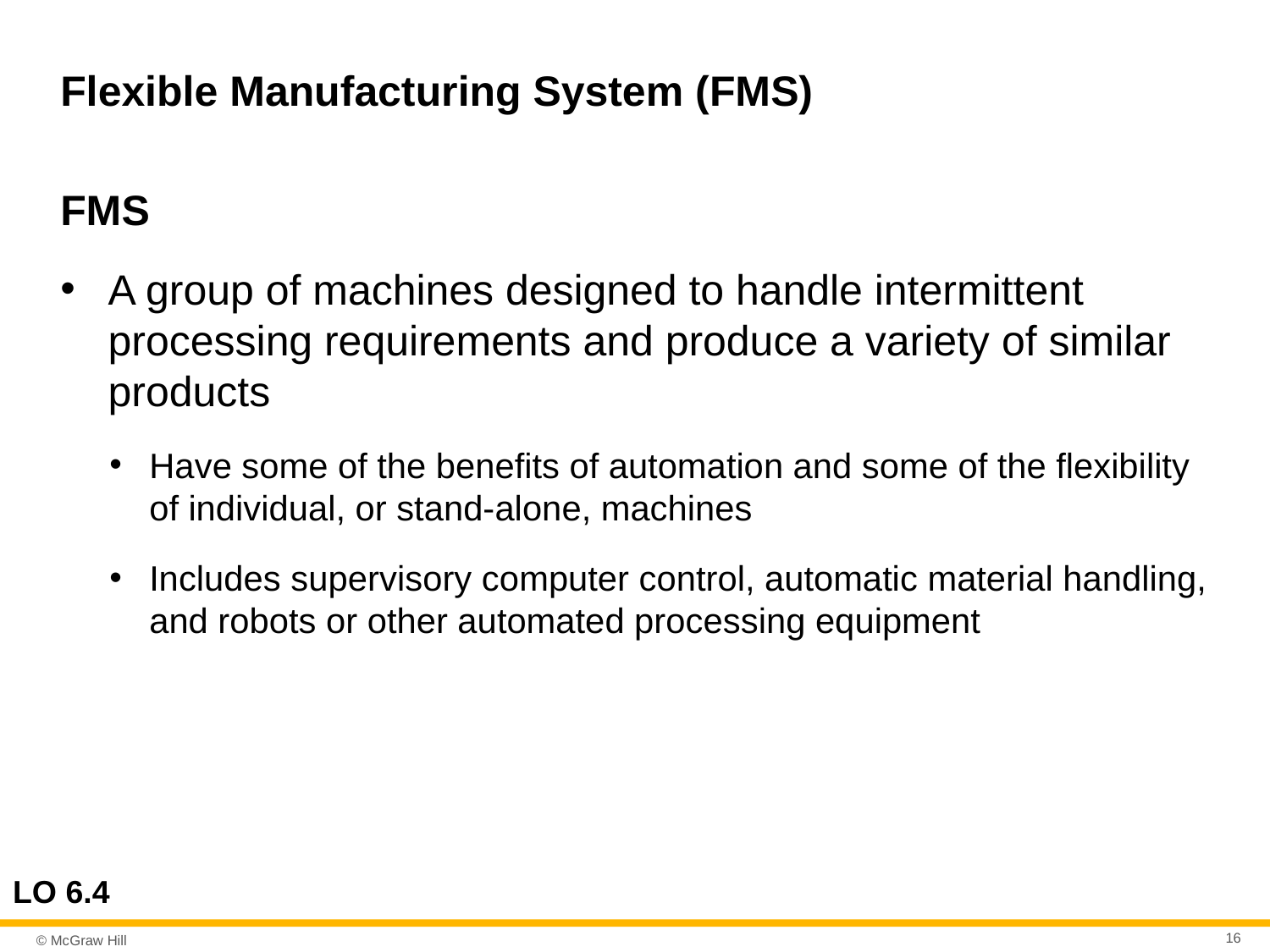

# Flexible Manufacturing System (FMS)
FMS
A group of machines designed to handle intermittent processing requirements and produce a variety of similar products
Have some of the benefits of automation and some of the flexibility of individual, or stand-alone, machines
Includes supervisory computer control, automatic material handling, and robots or other automated processing equipment
LO 6.4